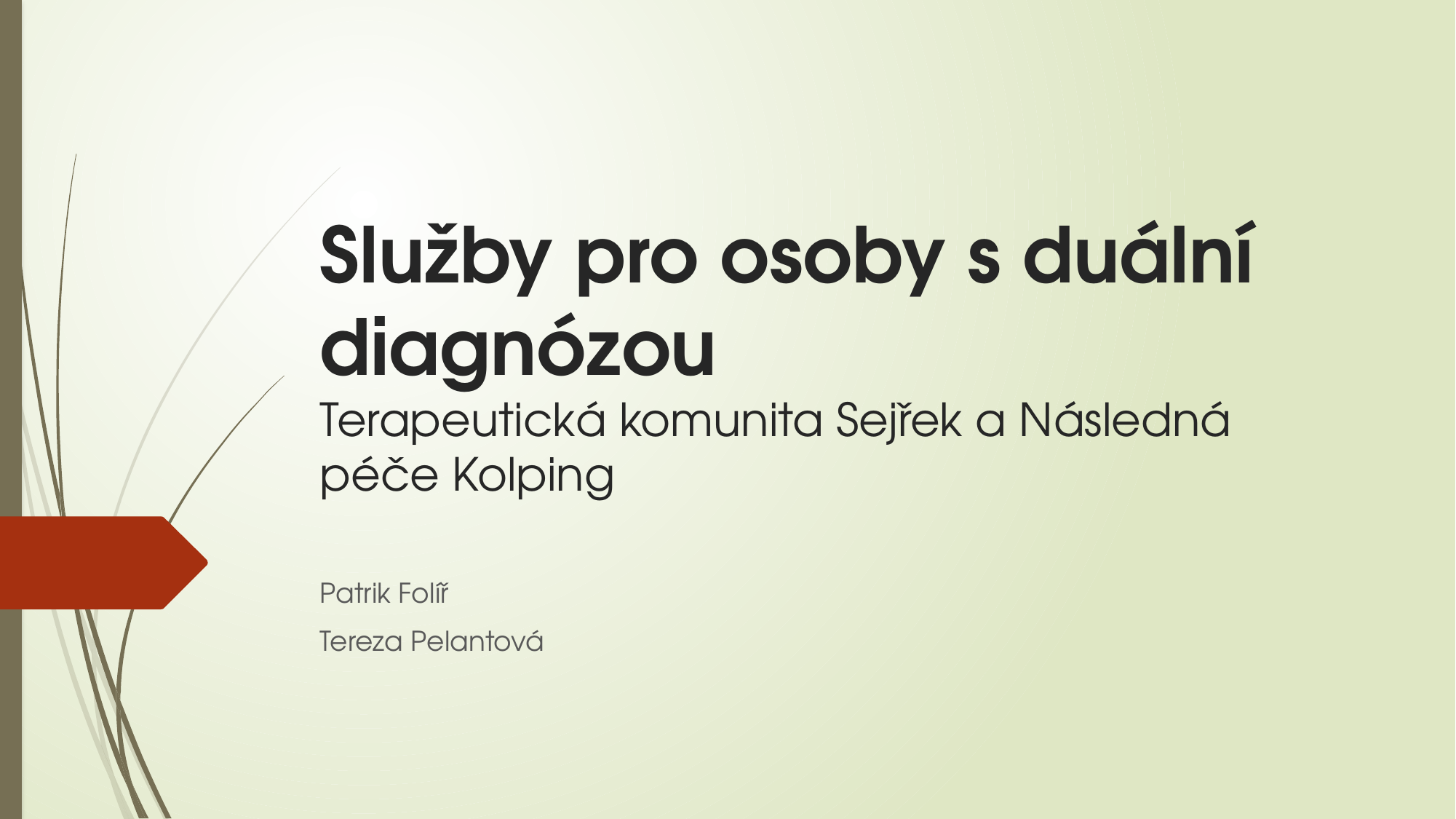

# Služby pro osoby s duální diagnózou Terapeutická komunita Sejřek a Následná péče Kolping
Patrik Folíř
Tereza Pelantová